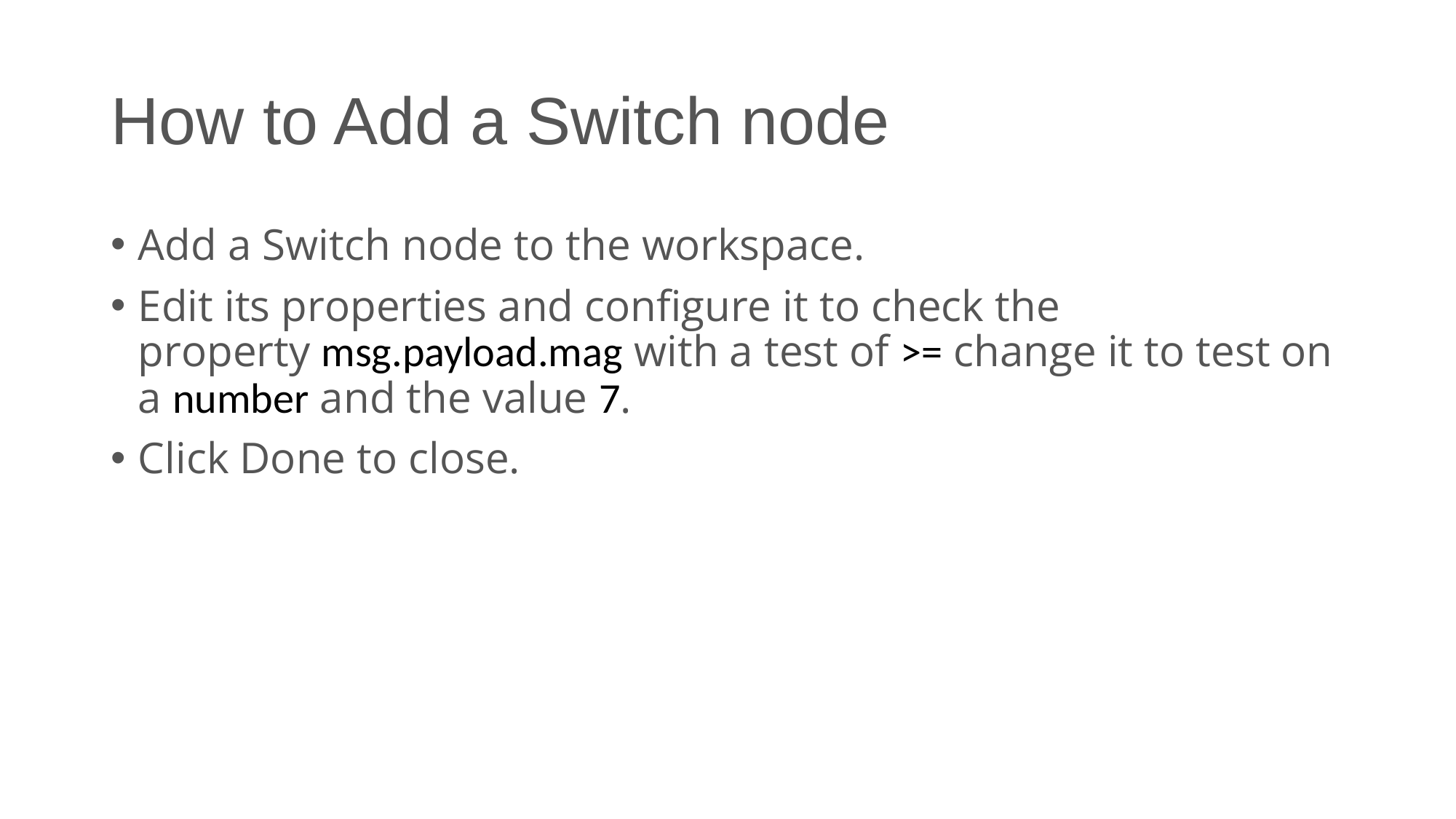

# How to Add a Switch node
Add a Switch node to the workspace.
Edit its properties and configure it to check the property msg.payload.mag with a test of >= change it to test on a number and the value 7.
Click Done to close.